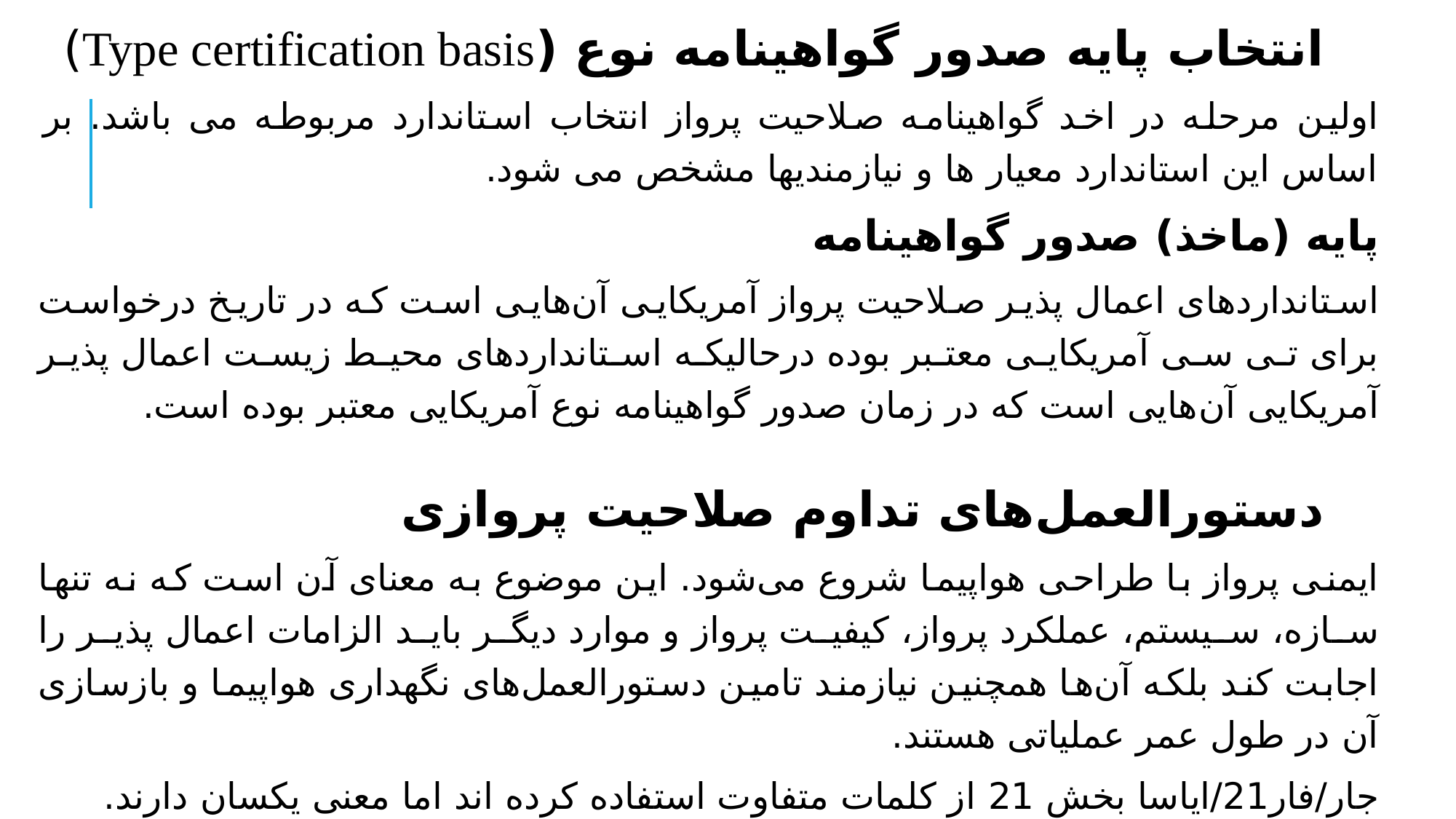

انتخاب پایه صدور گواهینامه نوع (Type certification basis)
اولین مرحله در اخد گواهینامه صلاحیت پرواز انتخاب استاندارد مربوطه می باشد. بر اساس این استاندارد معیار ها و نیازمندیها مشخص می شود.
پایه (ماخذ) صدور گواهینامه
استاندارد‌های اعمال پذیر صلاحیت پرواز آمریکایی آن‌هایی است که در تاریخ درخواست برای تی سی آمریکایی معتبر بوده درحالیکه استاندارد‌های محیط زیست اعمال پذیر آمریکایی آن‌هایی است که در زمان صدور گواهینامه نوع آمریکایی معتبر بوده است.
دستورالعمل‌های تداوم صلاحیت پروازی
ایمنی پرواز با طراحی هواپیما شروع می‌شود. این موضوع به معنای آن است که نه تنها سازه، سیستم، عملکرد پرواز، کیفیت پرواز و موارد دیگر باید الزامات اعمال پذیر را اجابت کند بلکه آن‌ها همچنین نیازمند تامین دستورالعمل‌های نگهداری هواپیما و بازسازی آن در طول عمر عملیاتی هستند.
جار/فار21/ایاسا بخش 21 از کلمات متفاوت استفاده کرده اند اما معنی یکسان دارند.